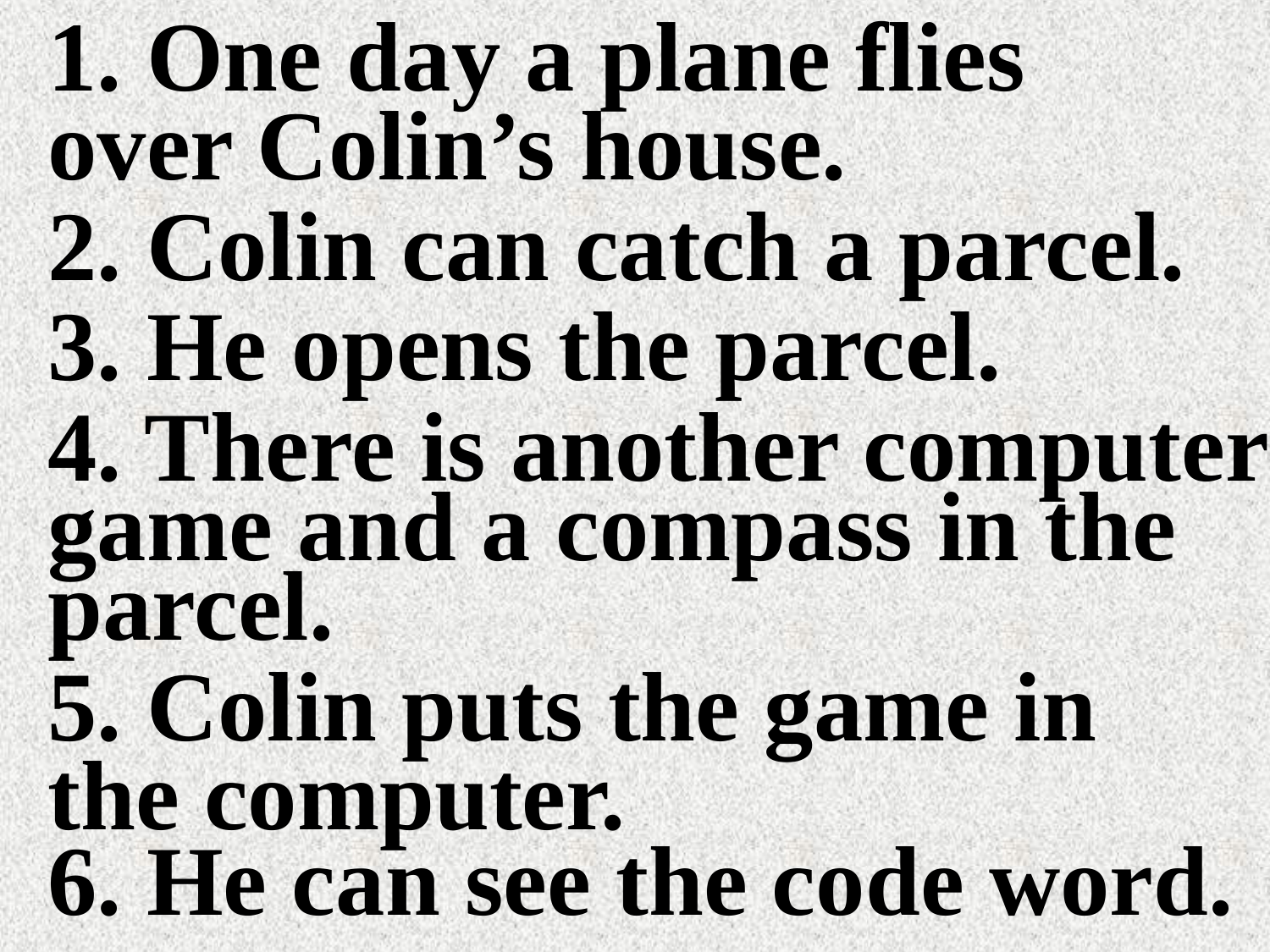

1. One day a plane flies over Colin’s house.
2. Colin can catch a parcel.
3. He opens the parcel.
4. There is another computer game and a compass in the parcel.
5. Colin puts the game in the computer.
6. He can see the code word.